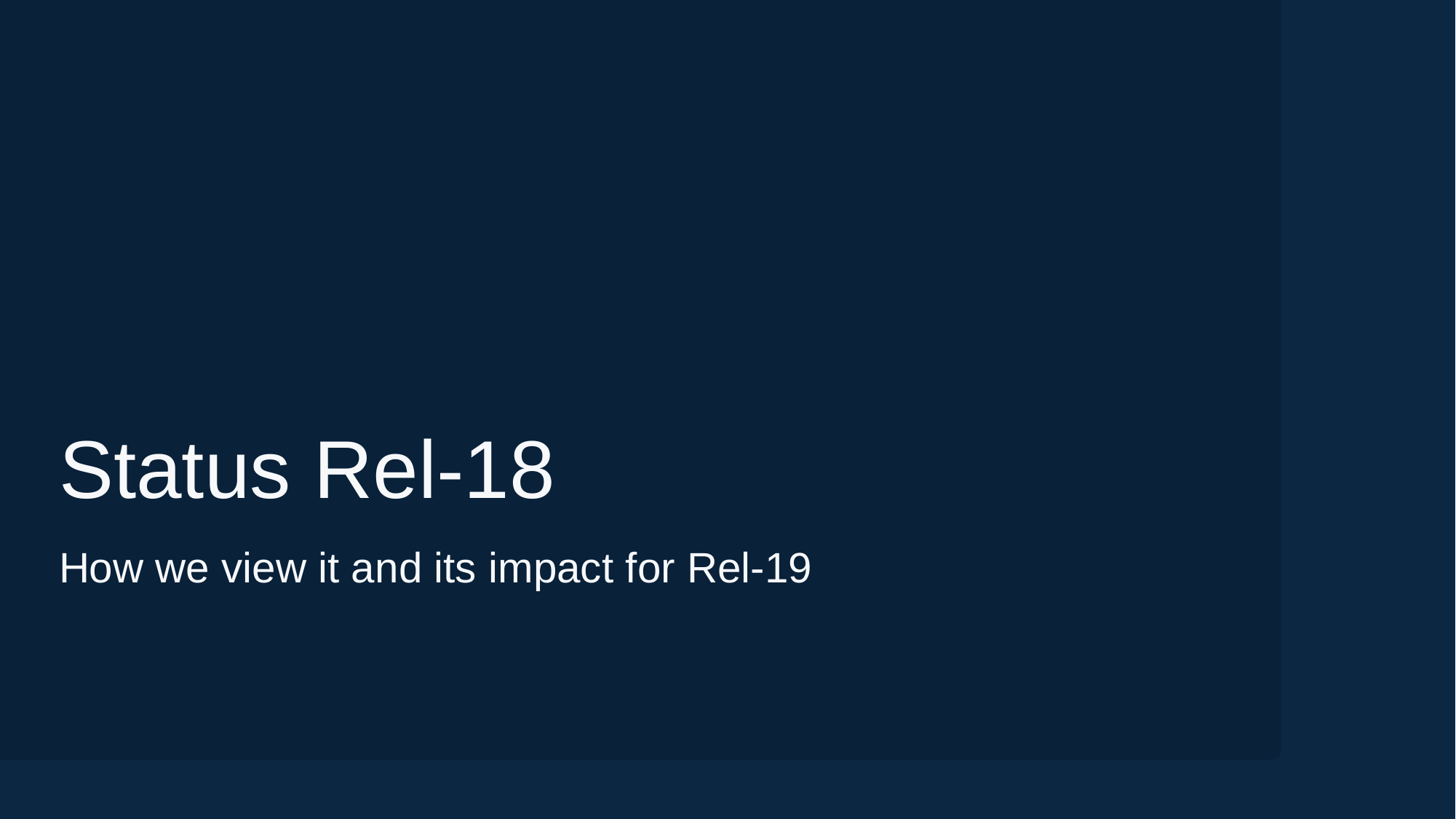

# Status Rel-18
How we view it and its impact for Rel-19